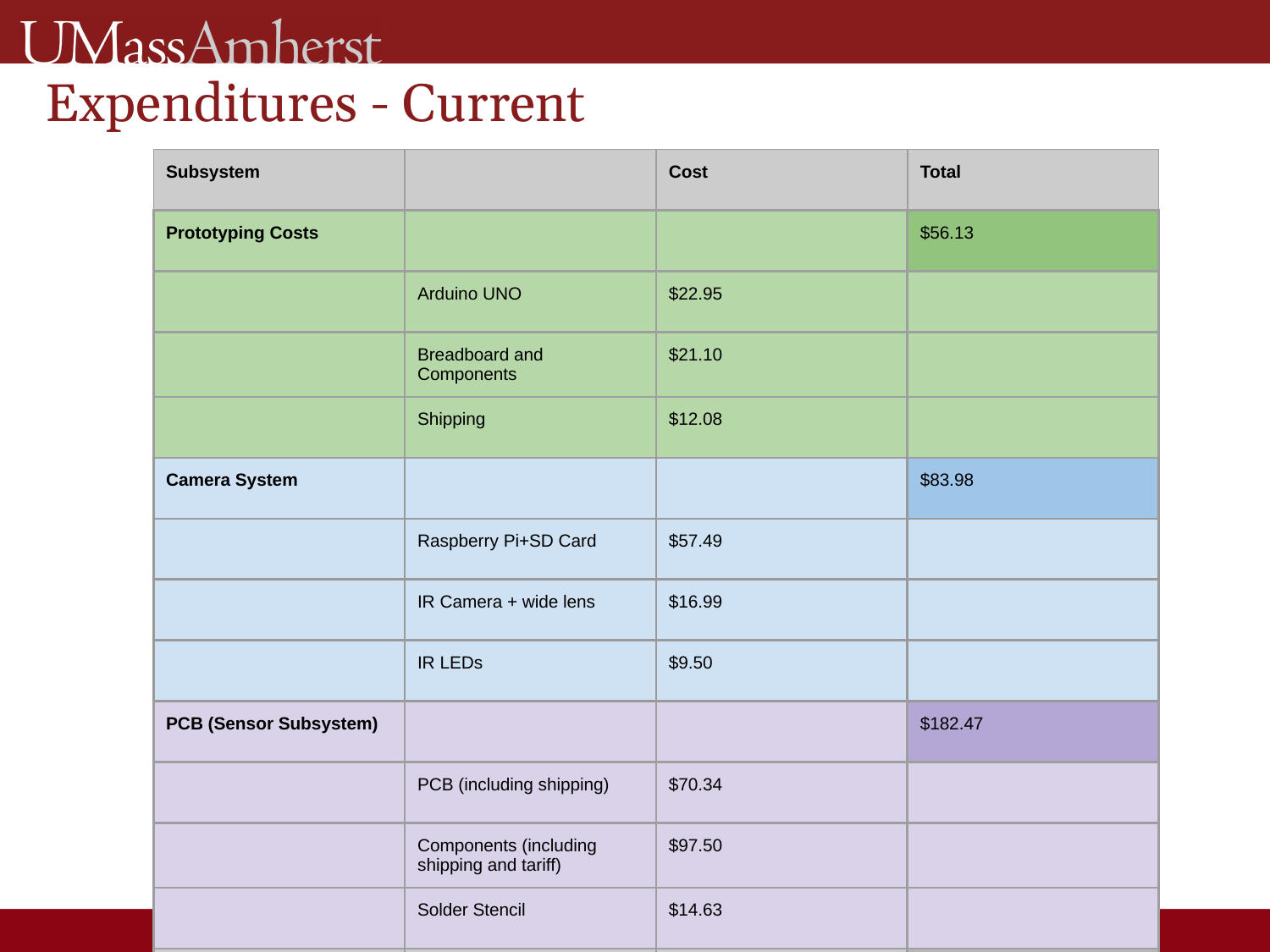

# Expenditures - Current

| Subsystem |  | Cost | Total |
| --- | --- | --- | --- |
| Prototyping Costs |  |  | $56.13 |
|  | Arduino UNO | $22.95 |  |
|  | Breadboard and Components | $21.10 |  |
|  | Shipping | $12.08 |  |
| Camera System |  |  | $83.98 |
|  | Raspberry Pi+SD Card | $57.49 |  |
|  | IR Camera + wide lens | $16.99 |  |
|  | IR LEDs | $9.50 |  |
| PCB (Sensor Subsystem) |  |  | $182.47 |
|  | PCB (including shipping) | $70.34 |  |
|  | Components (including shipping and tariff) | $97.50 |  |
|  | Solder Stencil | $14.63 |  |
| Grand Total |  |  | $322.58 |